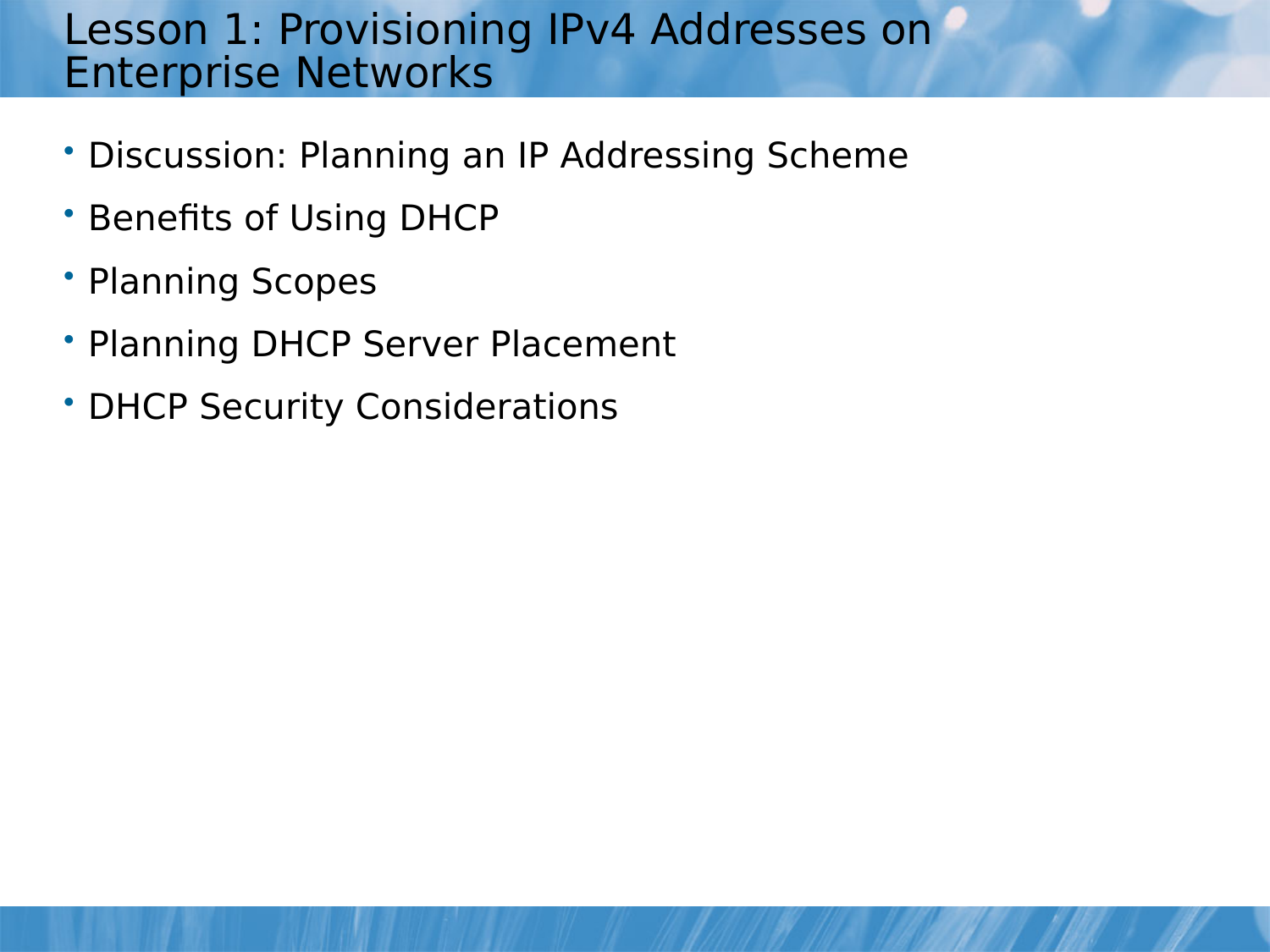

# Lesson 1: Provisioning IPv4 Addresses on Enterprise Networks
Discussion: Planning an IP Addressing Scheme
Benefits of Using DHCP
Planning Scopes
Planning DHCP Server Placement
DHCP Security Considerations